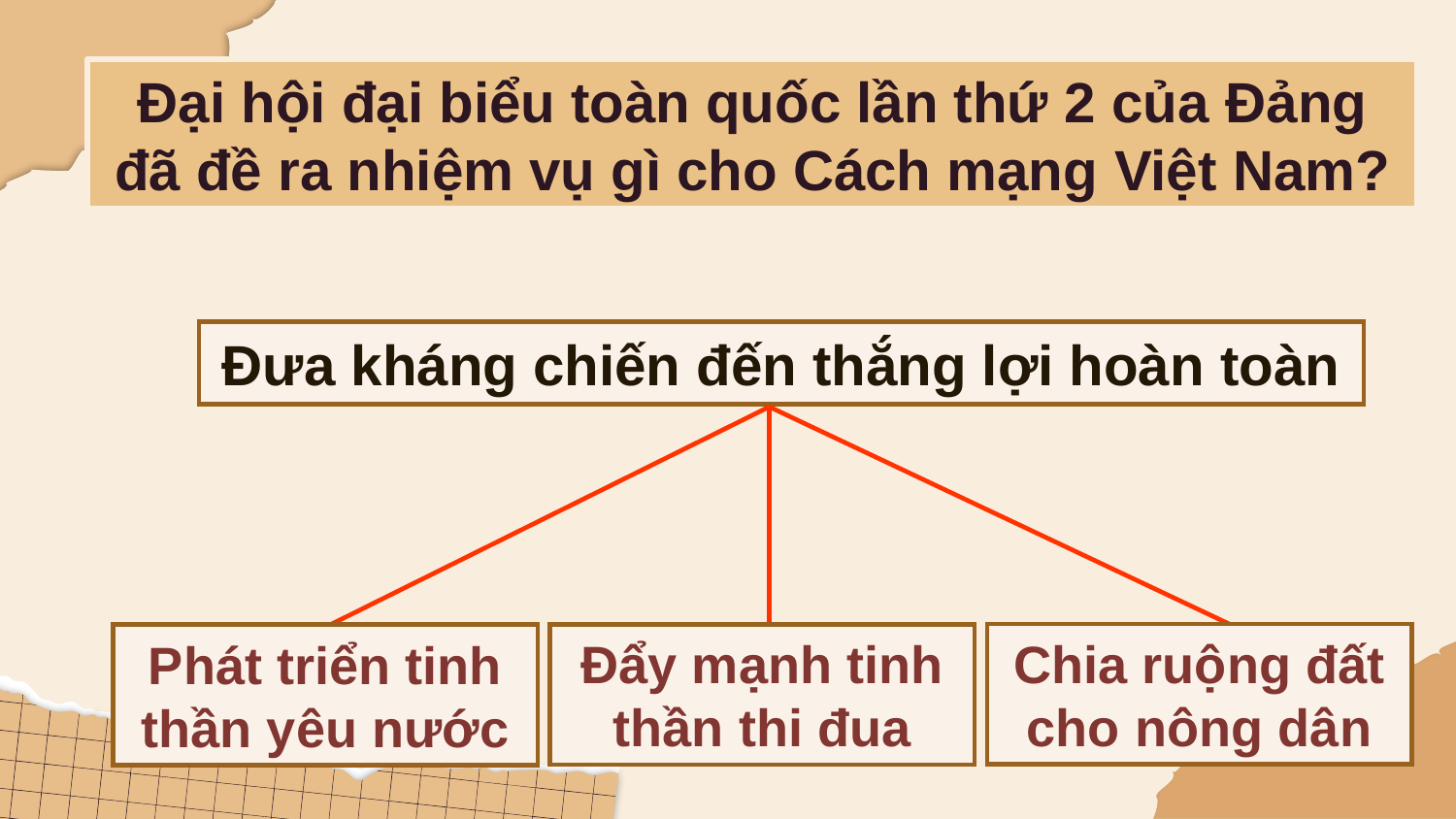

Đại hội đại biểu toàn quốc lần thứ 2 của Đảng đã đề ra nhiệm vụ gì cho Cách mạng Việt Nam?
Đưa kháng chiến đến thắng lợi hoàn toàn

Chia ruộng đất cho nông dân
Đẩy mạnh tinh thần thi đua
Phát triển tinh thần yêu nước